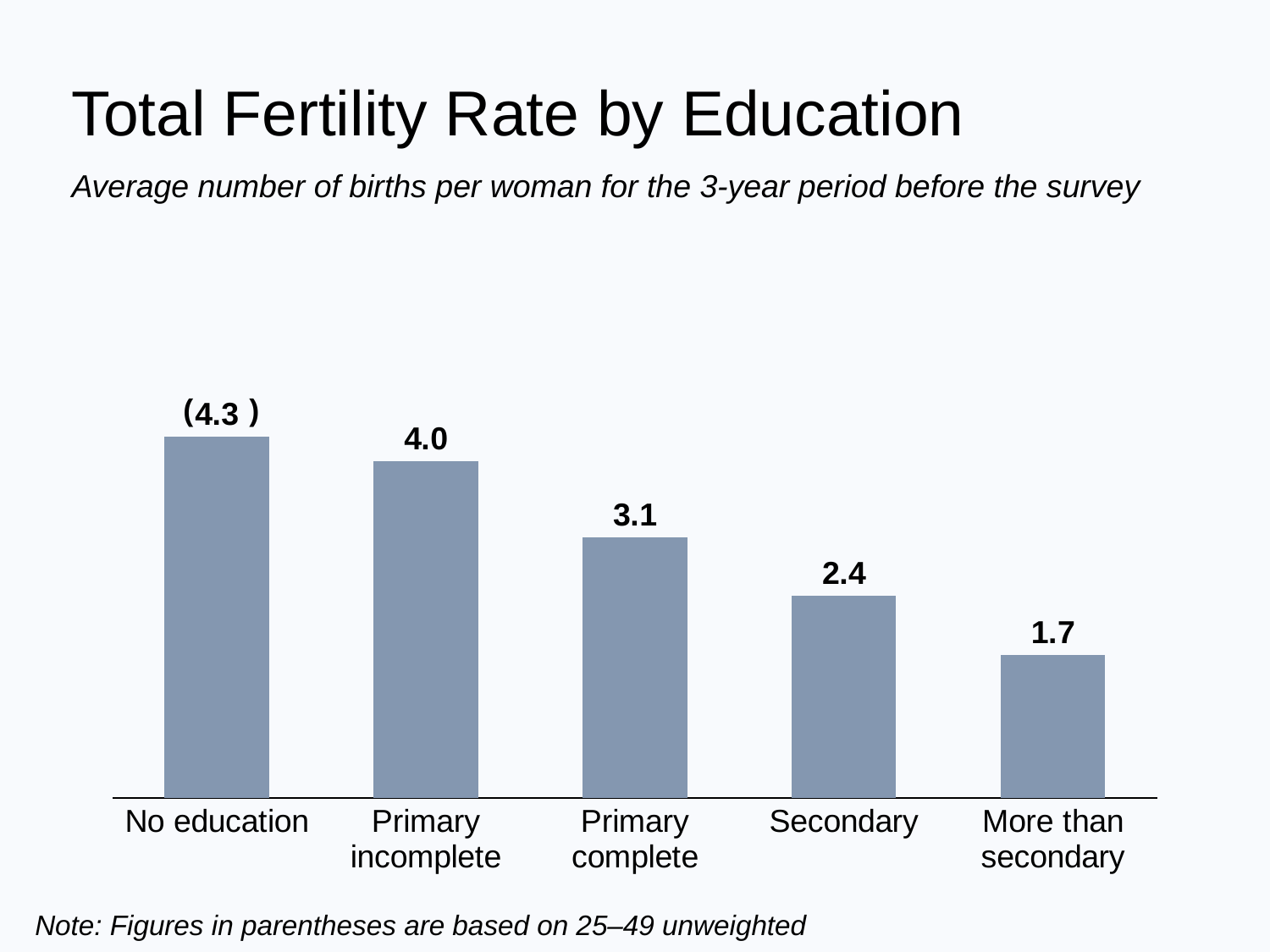

# Total Fertility Rate by Education
Average number of births per woman for the 3-year period before the survey

### Chart

| Category | Column1 |
|---|---|
| No education | 4.3 |
| Primary incomplete | 4.0 |
| Primary complete | 3.1 |
| Secondary | 2.4 |
| More than secondary | 1.7 |
Note: Figures in parentheses are based on 25–49 unweighted cases.